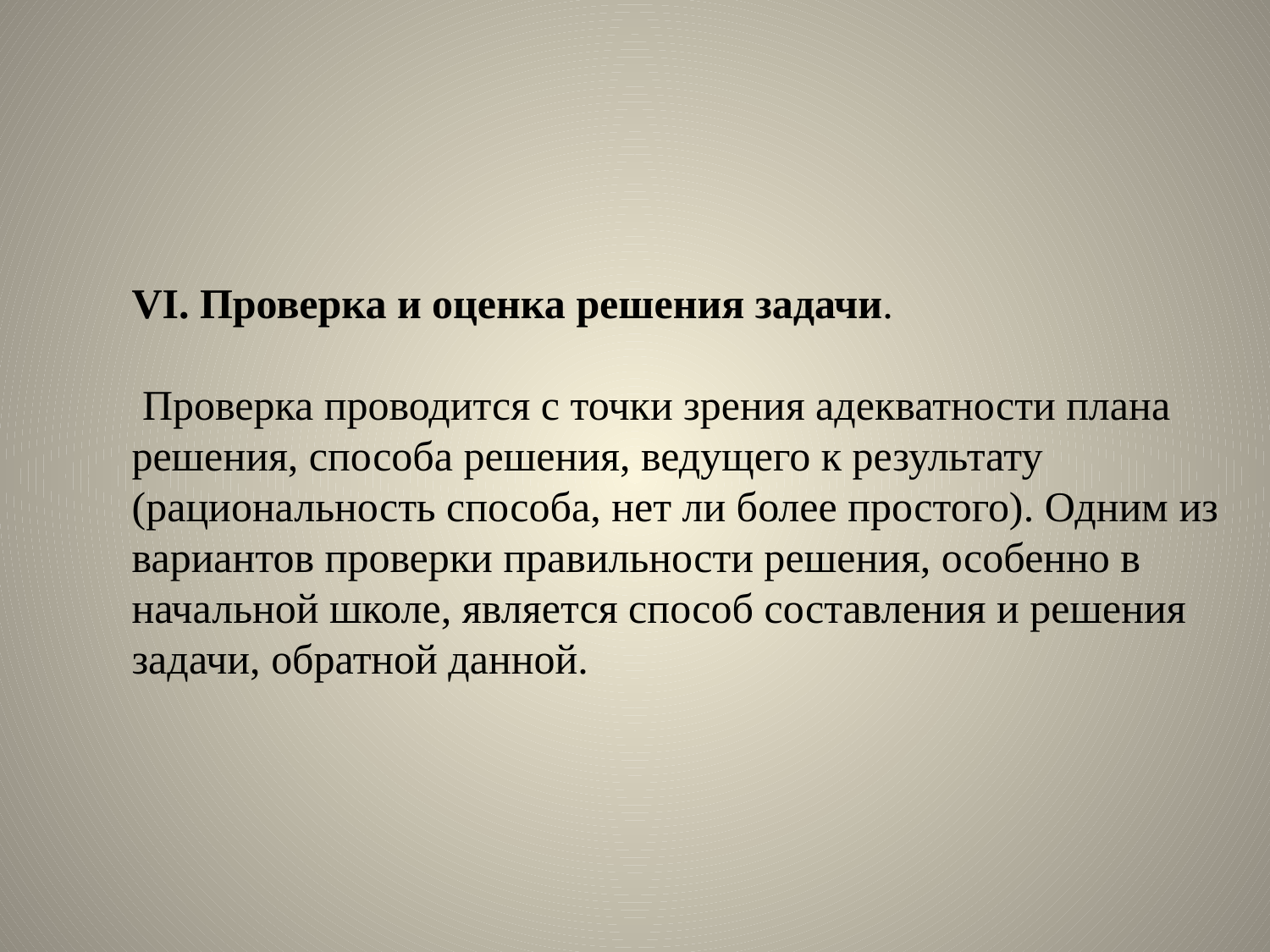

VI. Проверка и оценка решения задачи.

 Проверка проводится с точки зрения адекватности плана решения, способа решения, ведущего к результату (рациональность способа, нет ли более простого). Одним из вариантов проверки правильности решения, особенно в начальной школе, является способ составления и решения задачи, обратной данной.